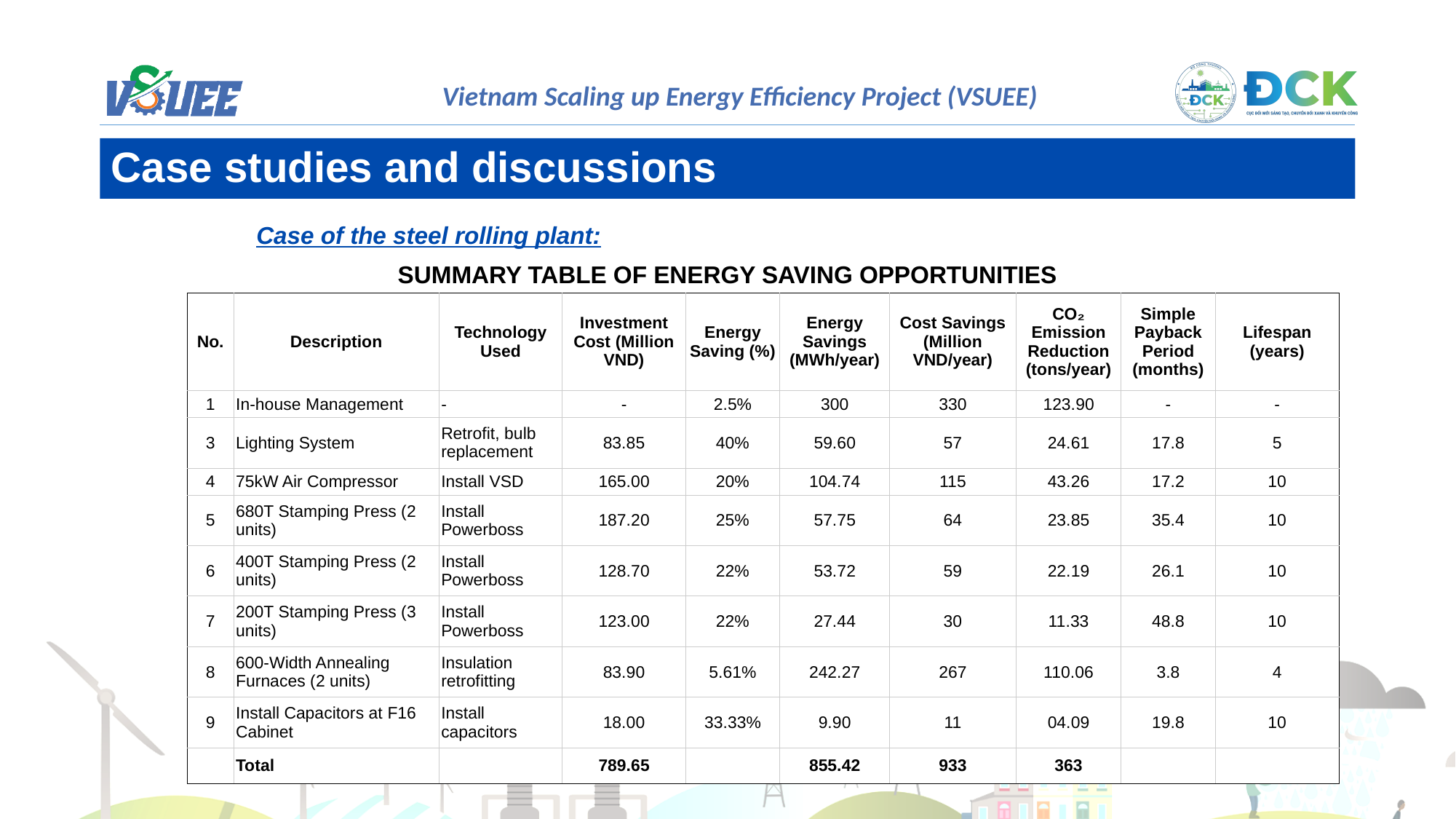

Case studies and discussions
Case of the steel rolling plant:
SUMMARY TABLE OF ENERGY SAVING OPPORTUNITIES
| No. | Description | Technology Used | Investment Cost (Million VND) | Energy Saving (%) | Energy Savings (MWh/year) | Cost Savings (Million VND/year) | CO₂ Emission Reduction (tons/year) | Simple Payback Period (months) | Lifespan (years) |
| --- | --- | --- | --- | --- | --- | --- | --- | --- | --- |
| 1 | In-house Management | - | - | 2.5% | 300 | 330 | 123.90 | - | - |
| 3 | Lighting System | Retrofit, bulb replacement | 83.85 | 40% | 59.60 | 57 | 24.61 | 17.8 | 5 |
| 4 | 75kW Air Compressor | Install VSD | 165.00 | 20% | 104.74 | 115 | 43.26 | 17.2 | 10 |
| 5 | 680T Stamping Press (2 units) | Install Powerboss | 187.20 | 25% | 57.75 | 64 | 23.85 | 35.4 | 10 |
| 6 | 400T Stamping Press (2 units) | Install Powerboss | 128.70 | 22% | 53.72 | 59 | 22.19 | 26.1 | 10 |
| 7 | 200T Stamping Press (3 units) | Install Powerboss | 123.00 | 22% | 27.44 | 30 | 11.33 | 48.8 | 10 |
| 8 | 600-Width Annealing Furnaces (2 units) | Insulation retrofitting | 83.90 | 5.61% | 242.27 | 267 | 110.06 | 3.8 | 4 |
| 9 | Install Capacitors at F16 Cabinet | Install capacitors | 18.00 | 33.33% | 9.90 | 11 | 04.09 | 19.8 | 10 |
|  | Total |  | 789.65 |  | 855.42 | 933 | 363 |  |  |